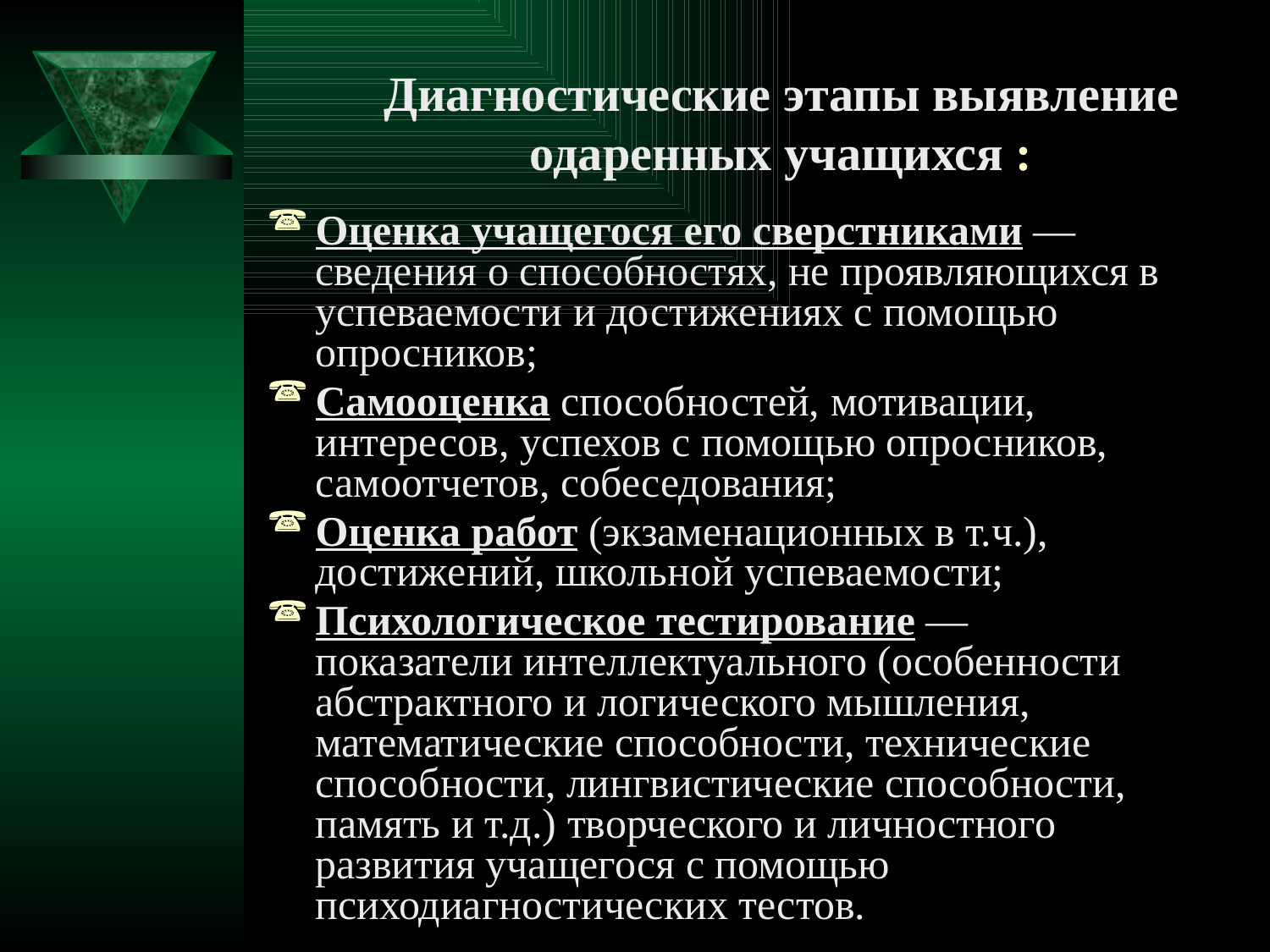

# Диагностические этапы выявление одаренных учащихся :
Оценка учащегося его сверстниками — сведения о способностях, не проявляющихся в успеваемости и достижениях с помощью опросников;
Самооценка способностей, мотивации, интересов, успехов с помощью опросников, самоотчетов, собеседования;
Оценка работ (экзаменационных в т.ч.), достижений, школьной успеваемости;
Психологическое тестирование — показатели интеллектуального (особенности абстрактного и логического мышления, математические способности, технические способности, лингвистические способности, память и т.д.) творческого и личностного развития учащегося с помощью психодиагностических тестов.